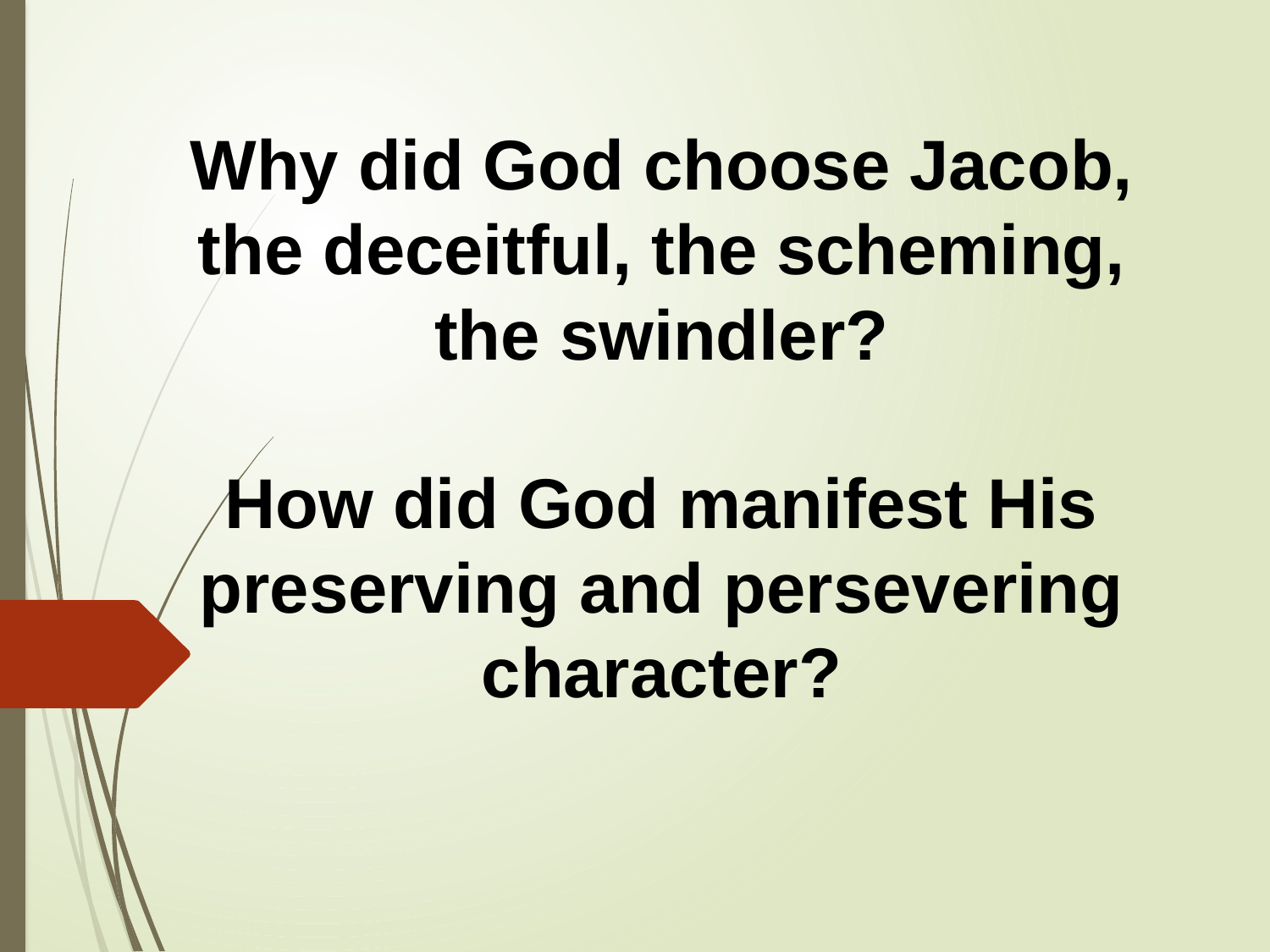

Why did God choose Jacob, the deceitful, the scheming, the swindler?

How did God manifest His preserving and persevering character?